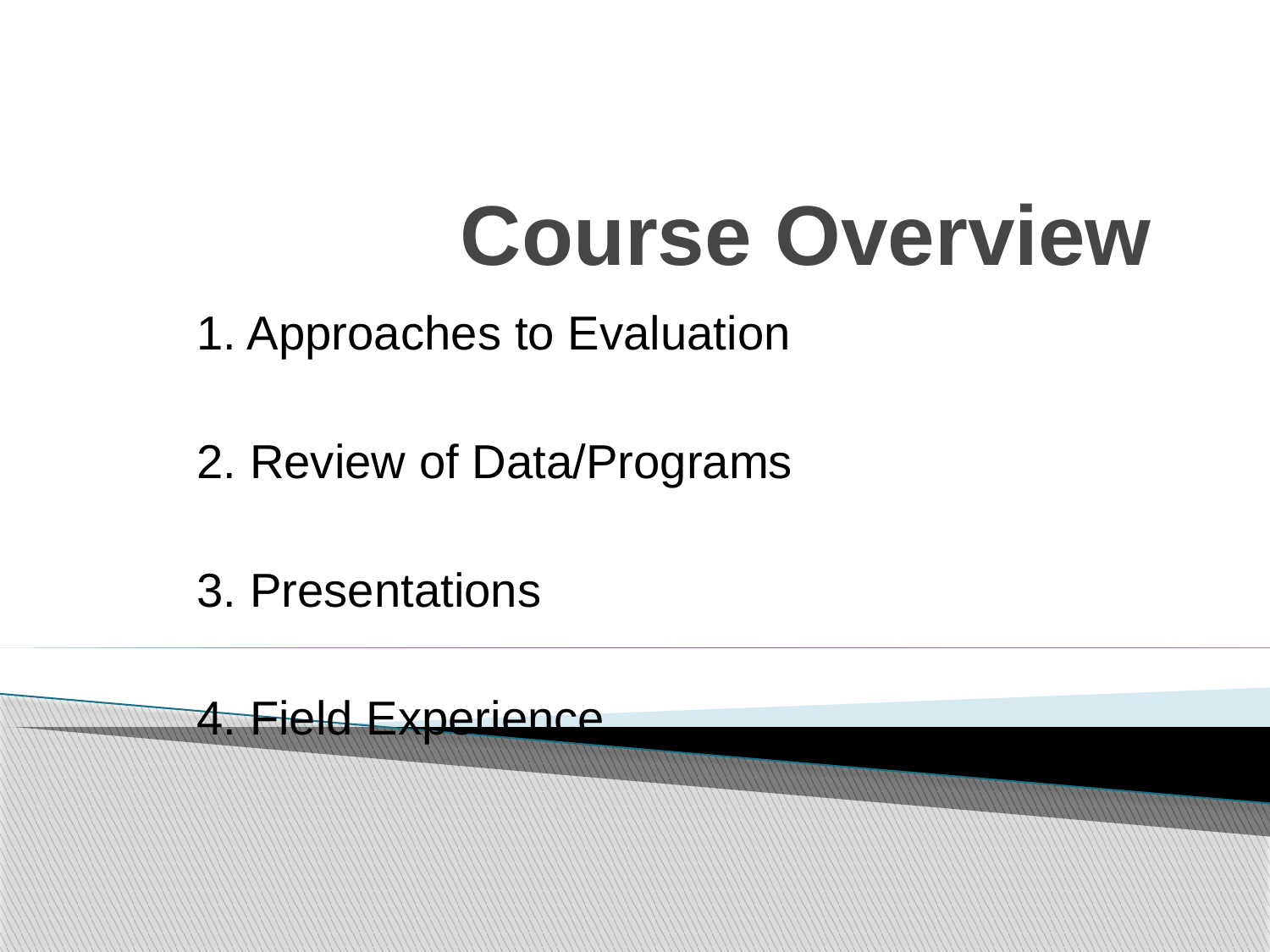

# Course Overview
1. Approaches to Evaluation

2. Review of Data/Programs

3. Presentations

4. Field Experience